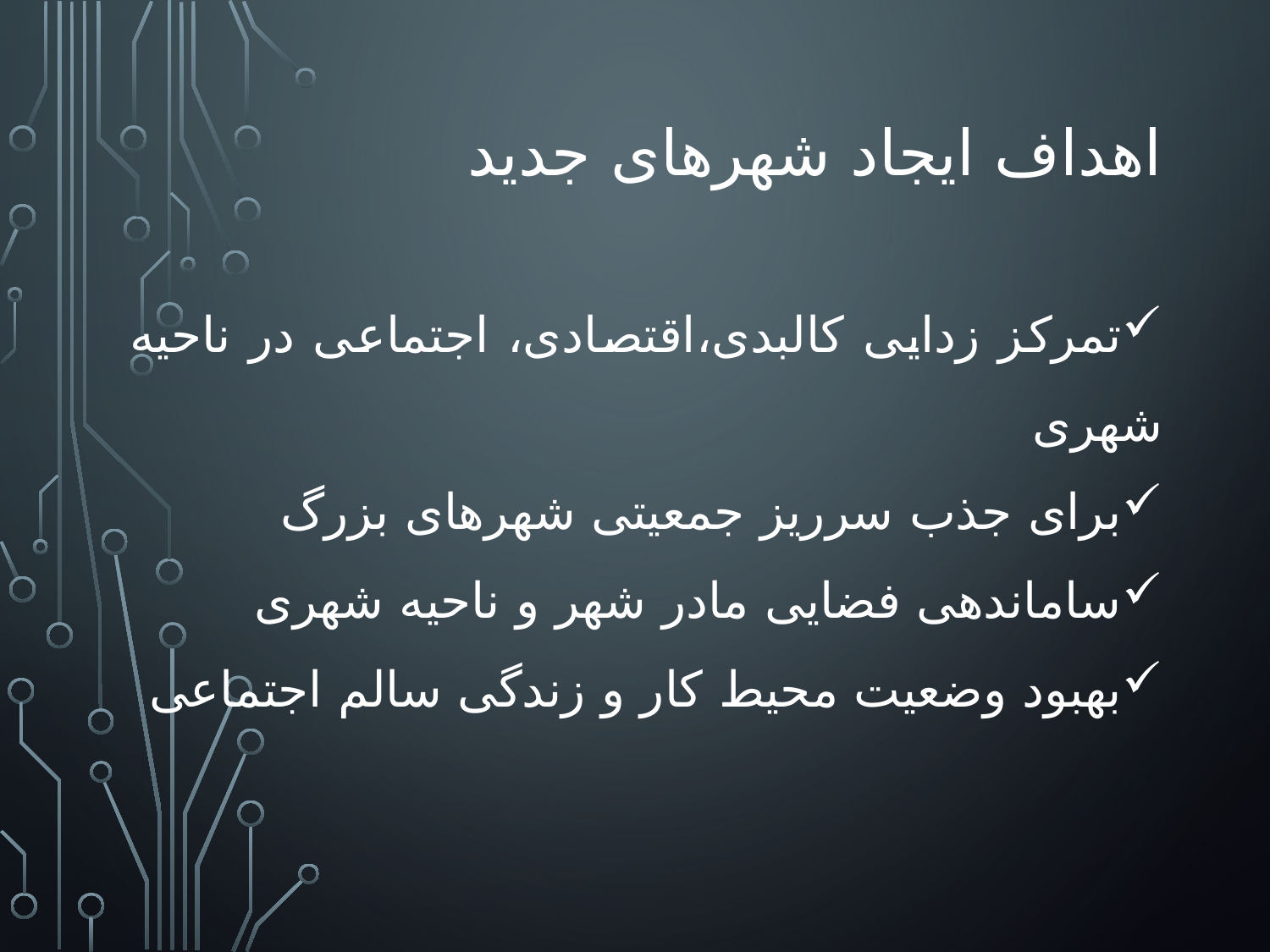

اهداف ایجاد شهرهای جدید

تمرکز زدایی کالبدی،اقتصادی، اجتماعی در ناحیه شهری
برای جذب سرریز جمعیتی شهرهای بزرگ
ساماندهی فضایی مادر شهر و ناحیه شهری
بهبود وضعیت محیط کار و زندگی سالم اجتماعی